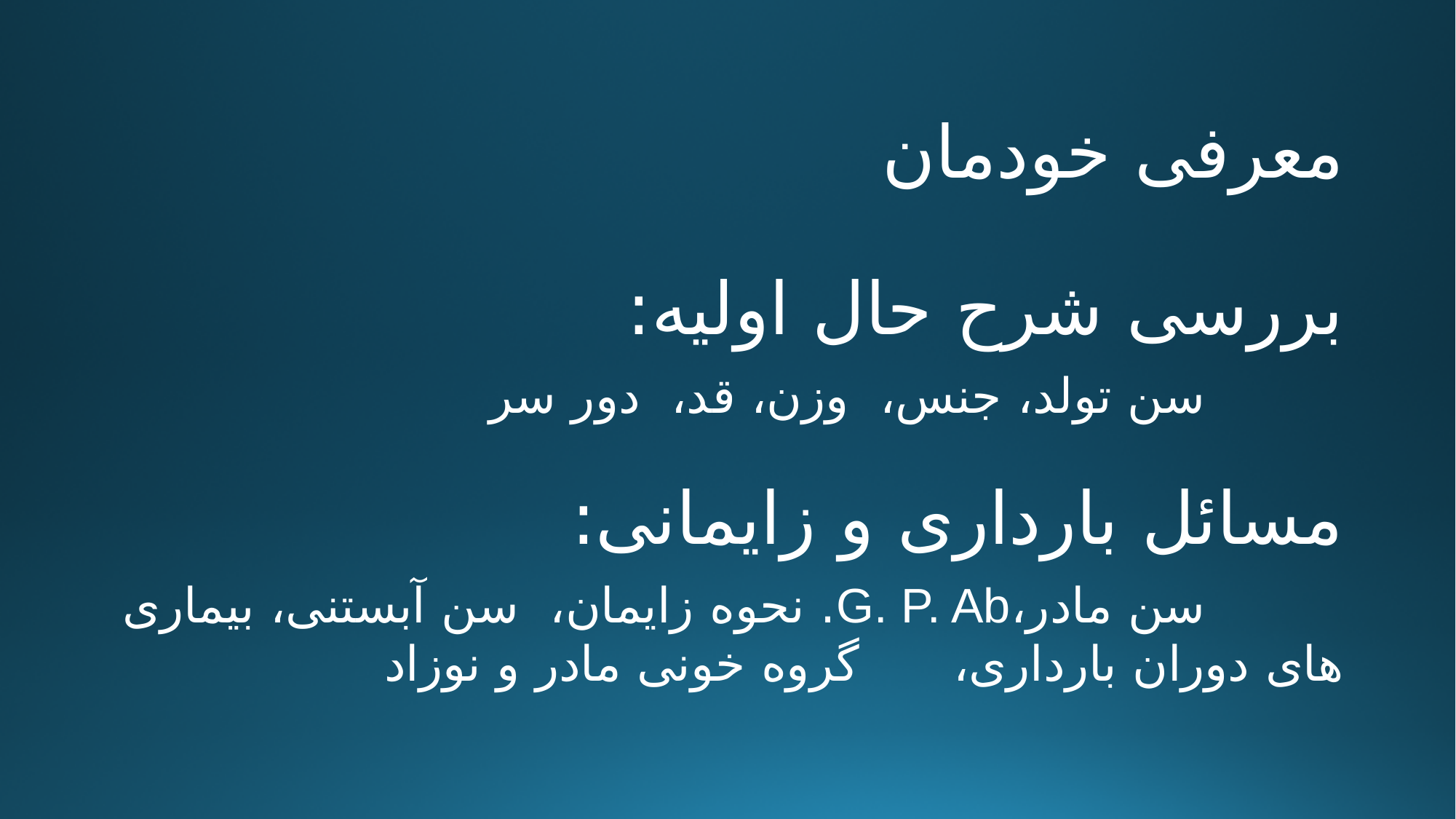

# معرفی خودمان بررسی شرح حال اولیه: سن تولد، جنس،  وزن، قد،  دور سر مسائل بارداری و زایمانی: سن مادر،G. P. Ab. نحوه زایمان،  سن آبستنی، بیماری های دوران بارداری،      	گروه خونی مادر و نوزاد